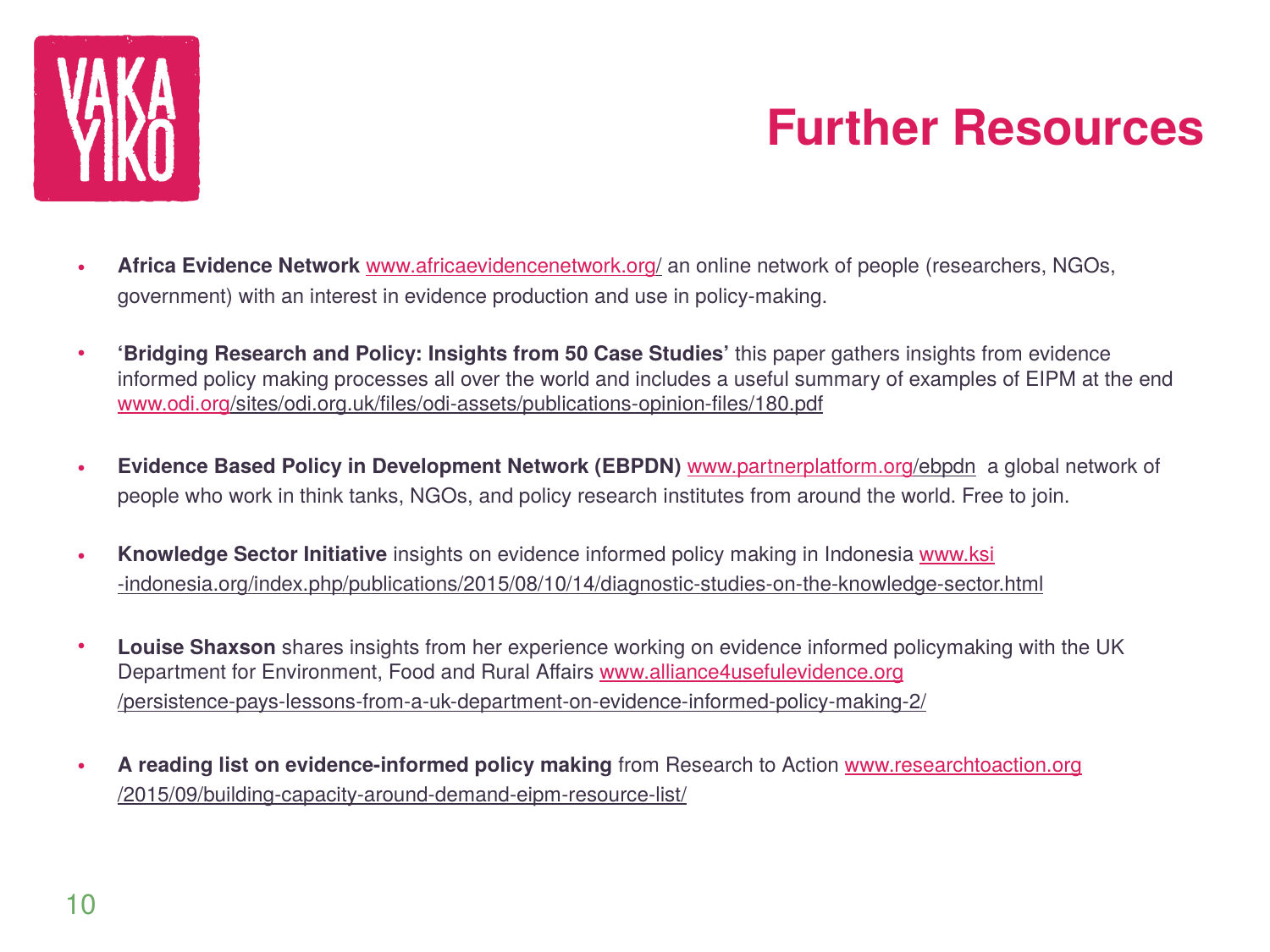

# Further Resources
Africa Evidence Network www.africaevidencenetwork.org/ an online network of people (researchers, NGOs, government) with an interest in evidence production and use in policy-making.

‘Bridging Research and Policy: Insights from 50 Case Studies’ this paper gathers insights from evidence informed policy making processes all over the world and includes a useful summary of examples of EIPM at the end www.odi.org/sites/odi.org.uk/files/odi-assets/publications-opinion-files/180.pdf

Evidence Based Policy in Development Network (EBPDN) www.partnerplatform.org/ebpdn  a global network of people who work in think tanks, NGOs, and policy research institutes from around the world. Free to join.

Knowledge Sector Initiative insights on evidence informed policy making in Indonesia www.ksi-indonesia.org/index.php/publications/2015/08/10/14/diagnostic-studies-on-the-knowledge-sector.html

Louise Shaxson shares insights from her experience working on evidence informed policymaking with the UK Department for Environment, Food and Rural Affairs www.alliance4usefulevidence.org/persistence-pays-lessons-from-a-uk-department-on-evidence-informed-policy-making-2/

A reading list on evidence-informed policy making from Research to Action www.researchtoaction.org/2015/09/building-capacity-around-demand-eipm-resource-list/

10